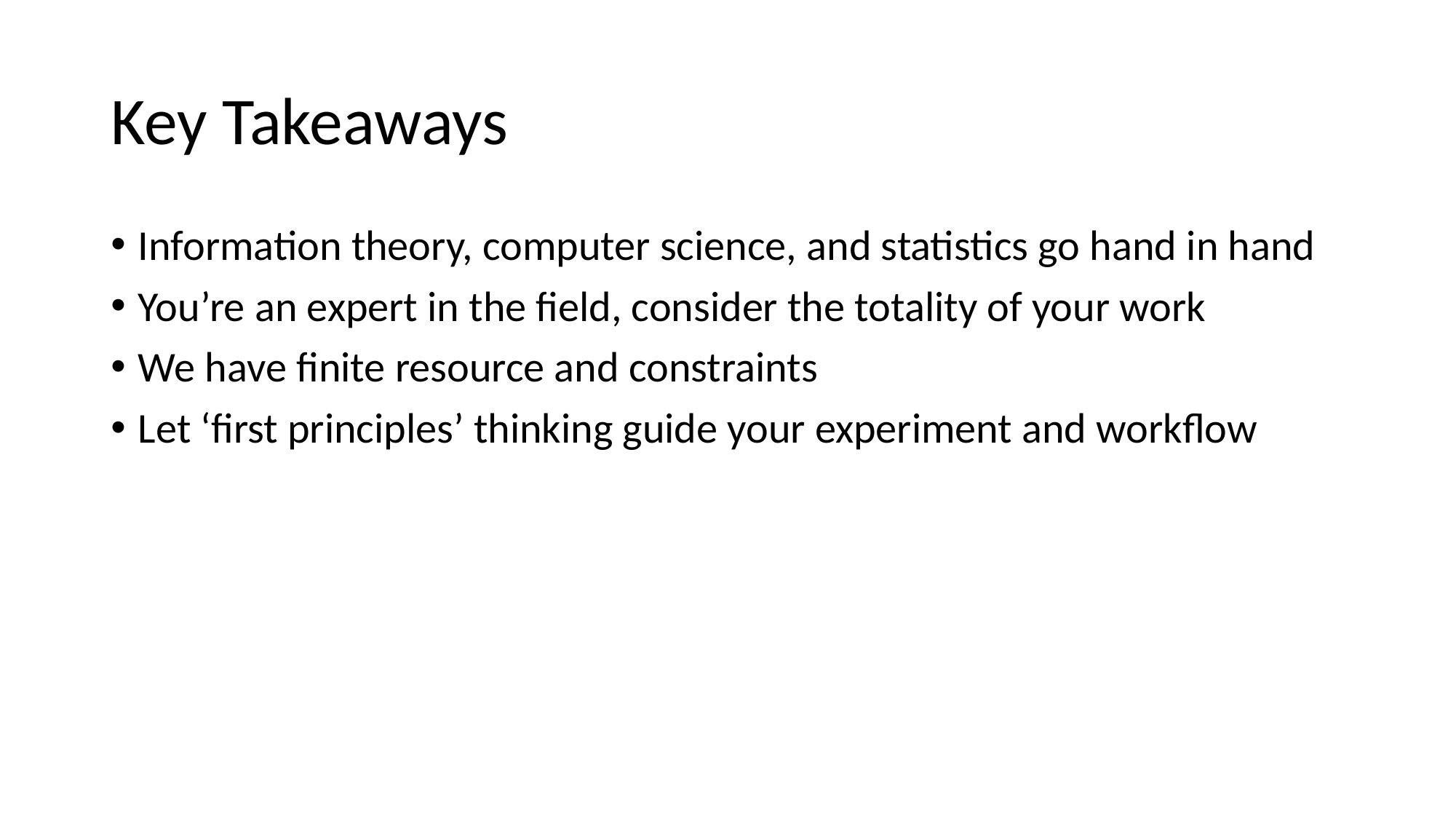

# Key Takeaways
Information theory, computer science, and statistics go hand in hand
You’re an expert in the field, consider the totality of your work
We have finite resource and constraints
Let ‘first principles’ thinking guide your experiment and workflow